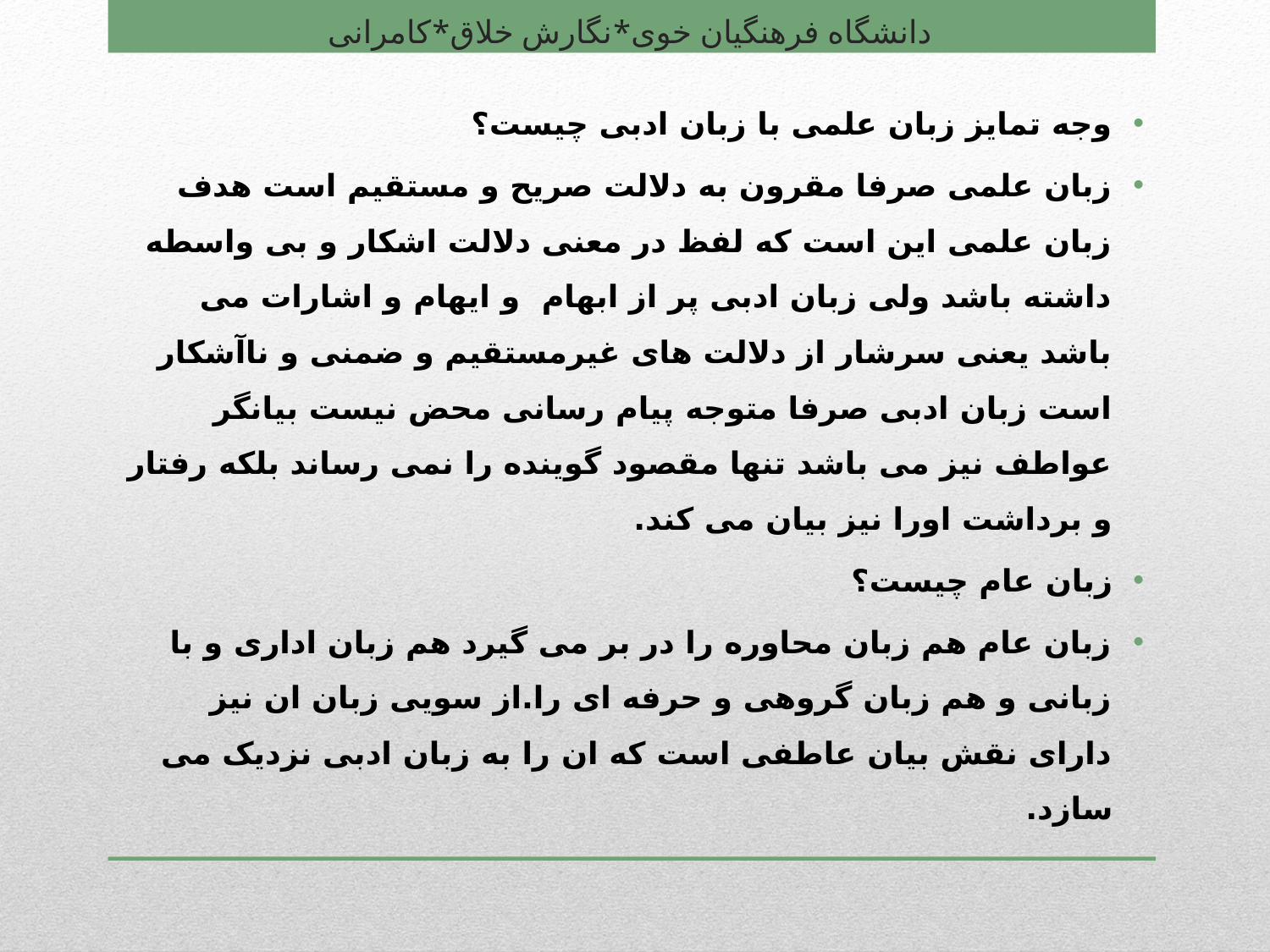

# دانشگاه فرهنگیان خوی*نگارش خلاق*کامرانی
وجه تمایز زبان علمی با زبان ادبی چیست؟
زبان علمی صرفا مقرون به دلالت صریح و مستقیم است هدف زبان علمی این است که لفظ در معنی دلالت اشکار و بی واسطه داشته باشد ولی زبان ادبی پر از ابهام  و ایهام و اشارات می باشد یعنی سرشار از دلالت های غیرمستقیم و ضمنی و ناآشکار است زبان ادبی صرفا متوجه پیام رسانی محض نیست بیانگر عواطف نیز می باشد تنها مقصود گوینده را نمی رساند بلکه رفتار و برداشت اورا نیز بیان می کند.
زبان عام چیست؟
زبان عام هم زبان محاوره را در بر می گیرد هم زبان اداری و با زبانی و هم زبان گروهی و حرفه ای را.از سویی زبان ان نیز دارای نقش بیان عاطفی است که ان را به زبان ادبی نزدیک می سازد.